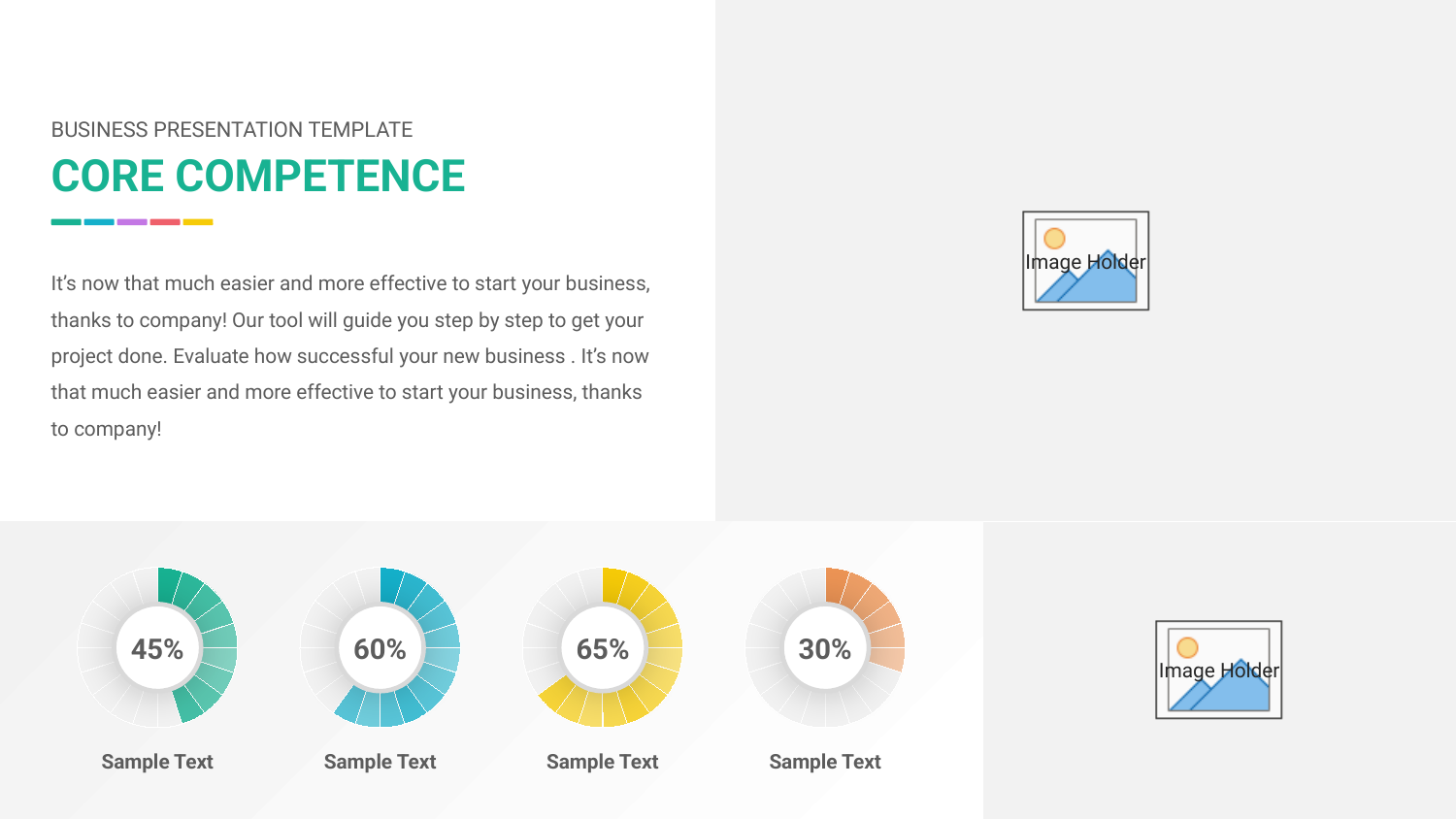

BUSINESS PRESENTATION TEMPLATE
CORE COMPETENCE

It’s now that much easier and more effective to start your business, thanks to company! Our tool will guide you step by step to get your project done. Evaluate how successful your new business . It’s now that much easier and more effective to start your business, thanks to company!

45%
Sample Text

60%
Sample Text

65%
Sample Text

30%
Sample Text